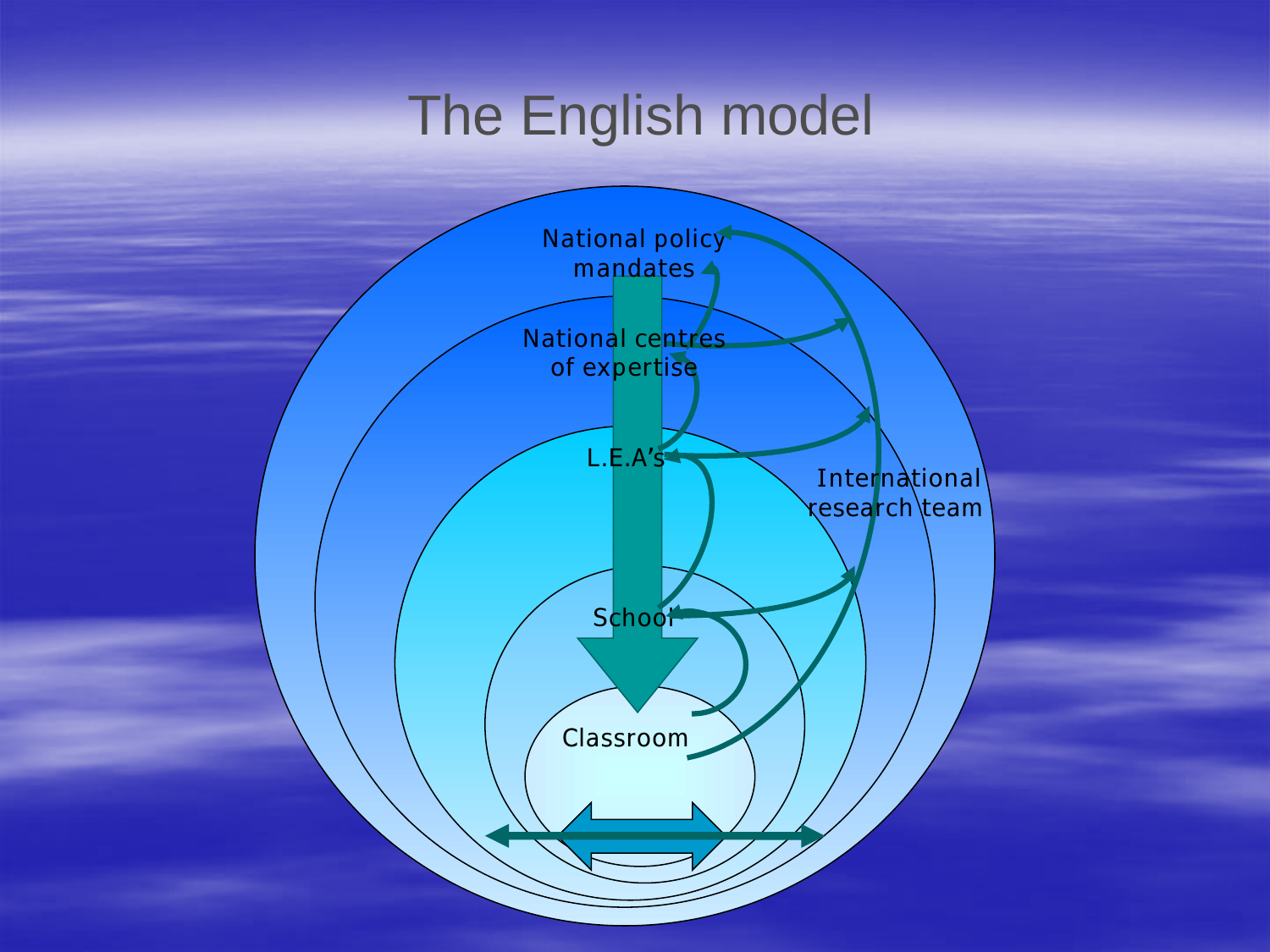

# The English model

National policy mandates

National centres of expertise

L.E.A’s
International research team

School

Classroom